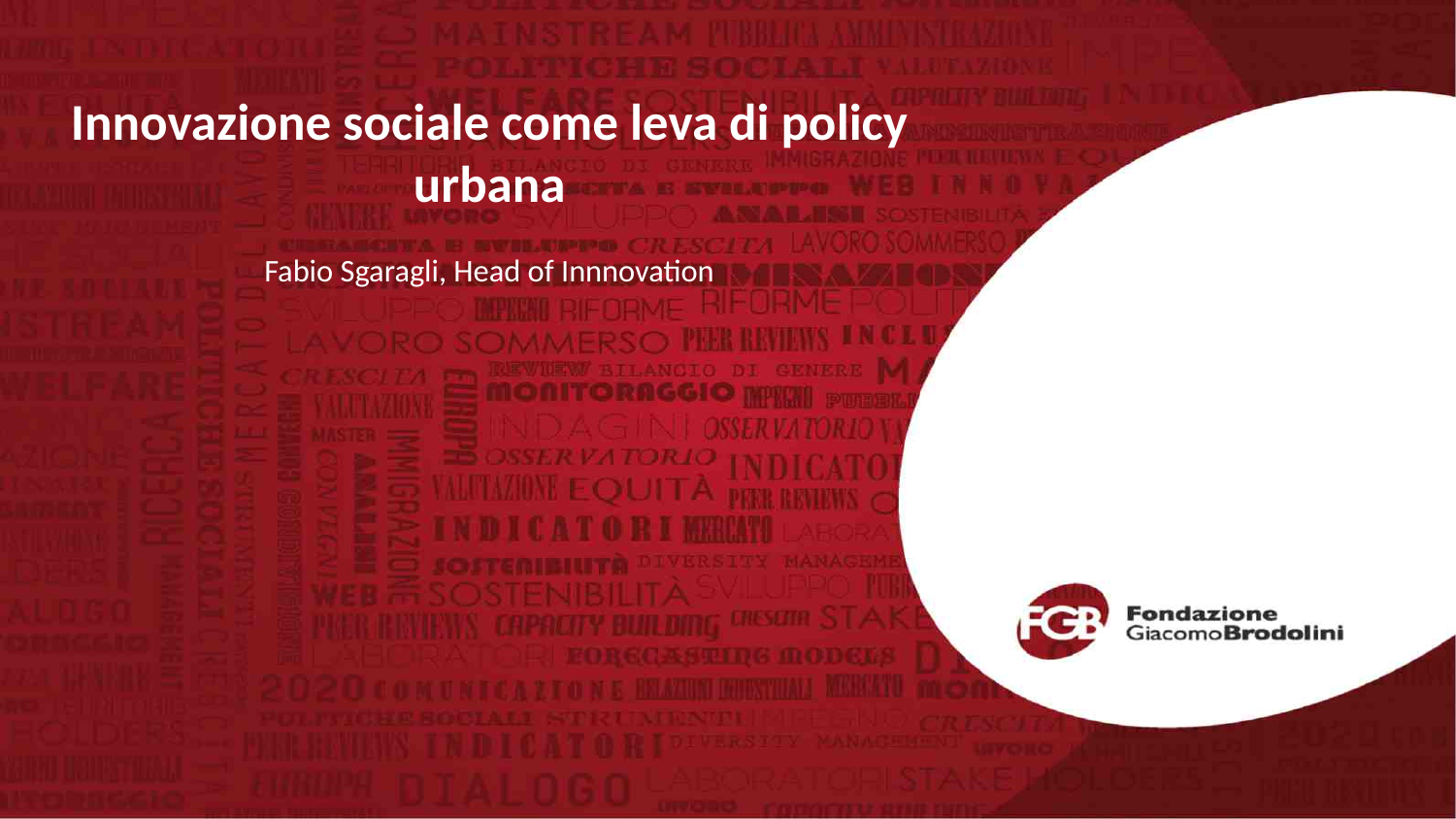

# Innovazione sociale come leva di policy urbana Fabio Sgaragli, Head of Innnovation